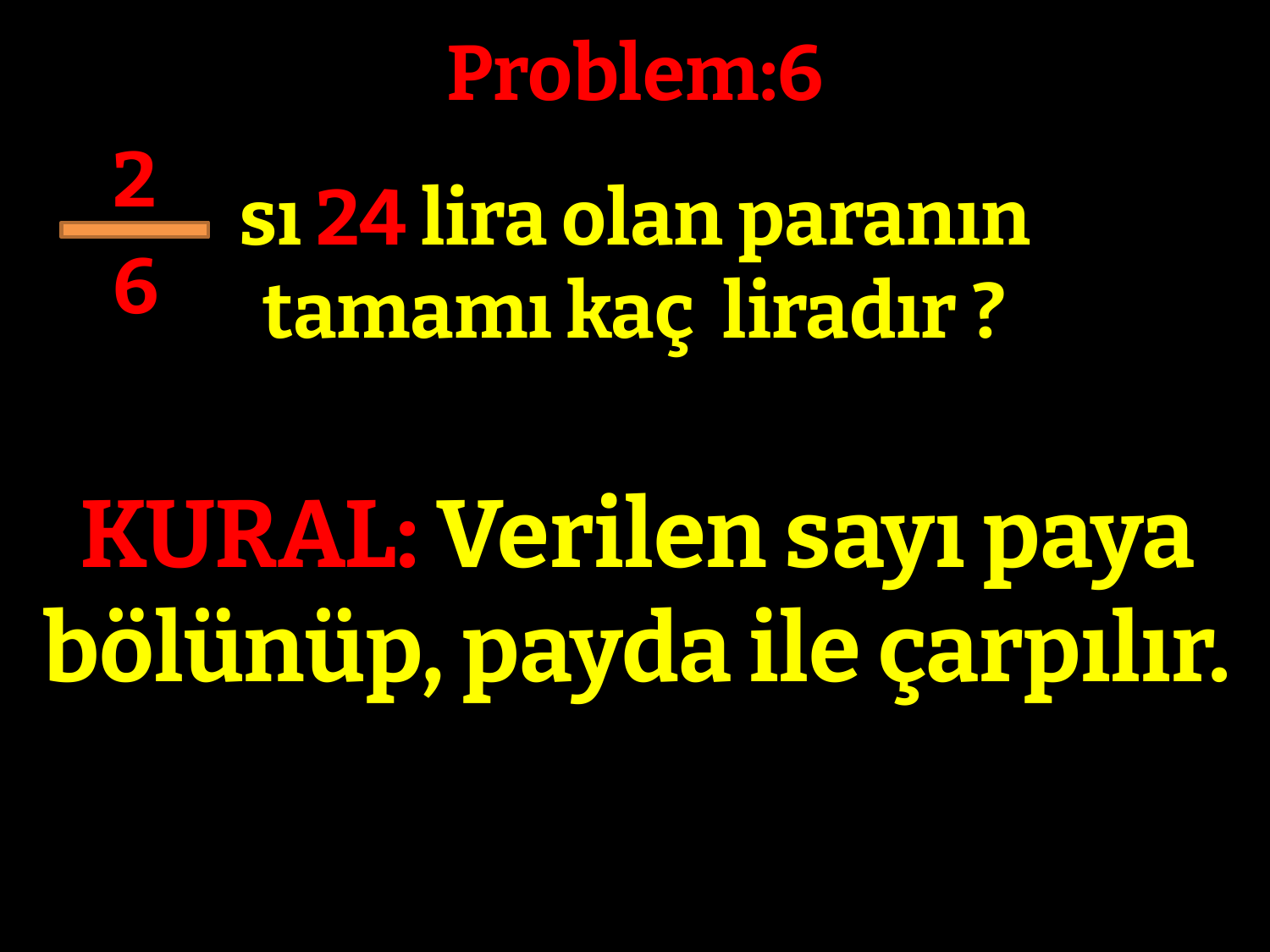

Problem:6
2
sı 24 lira olan paranın tamamı kaç  liradır ?

6
#
KURAL: Verilen sayı paya bölünüp, payda ile çarpılır.